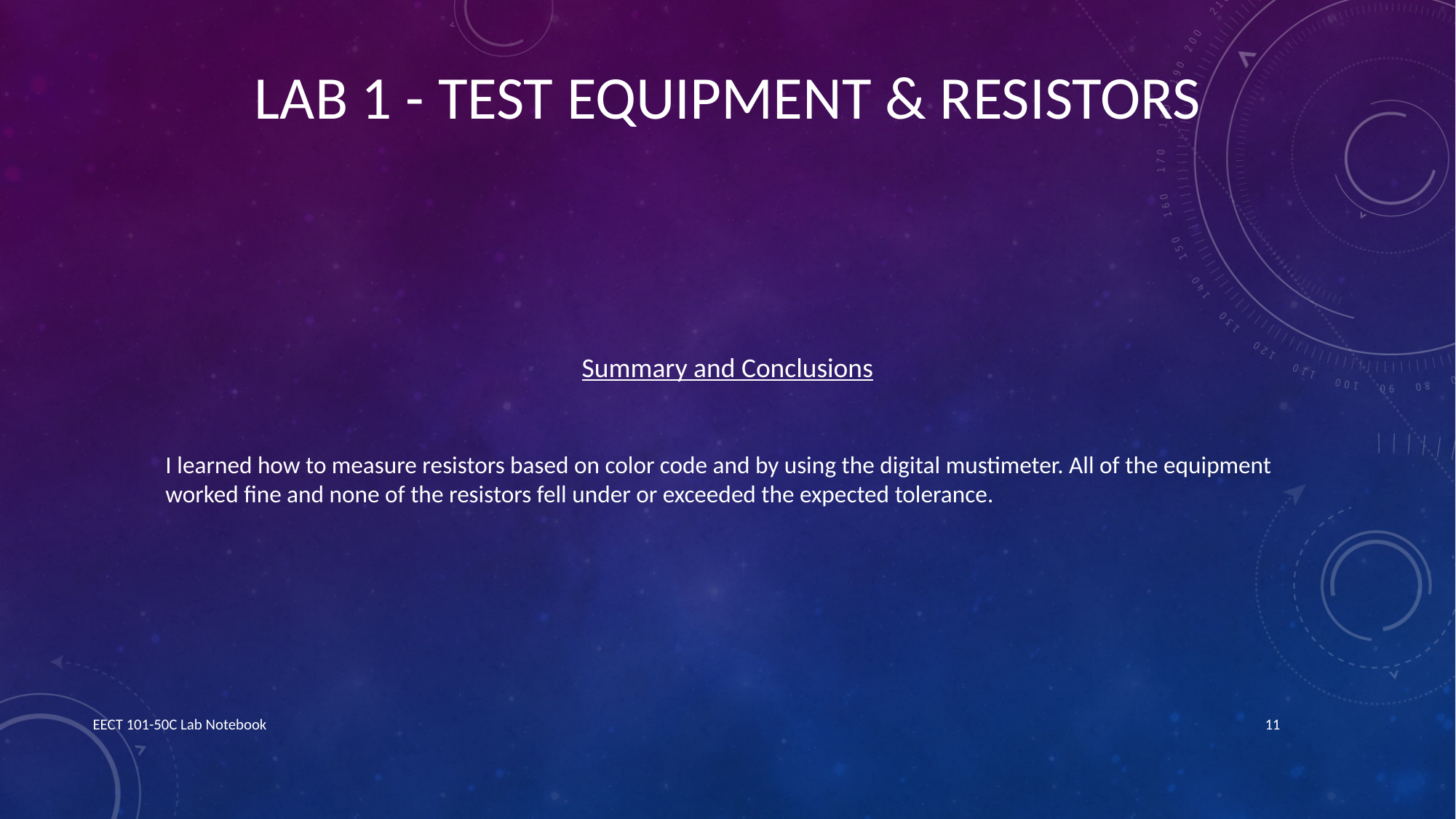

# Lab 1 - Test Equipment & Resistors
Summary and Conclusions

I learned how to measure resistors based on color code and by using the digital mustimeter. All of the equipment worked fine and none of the resistors fell under or exceeded the expected tolerance.

EECT 101-50C Lab Notebook
11